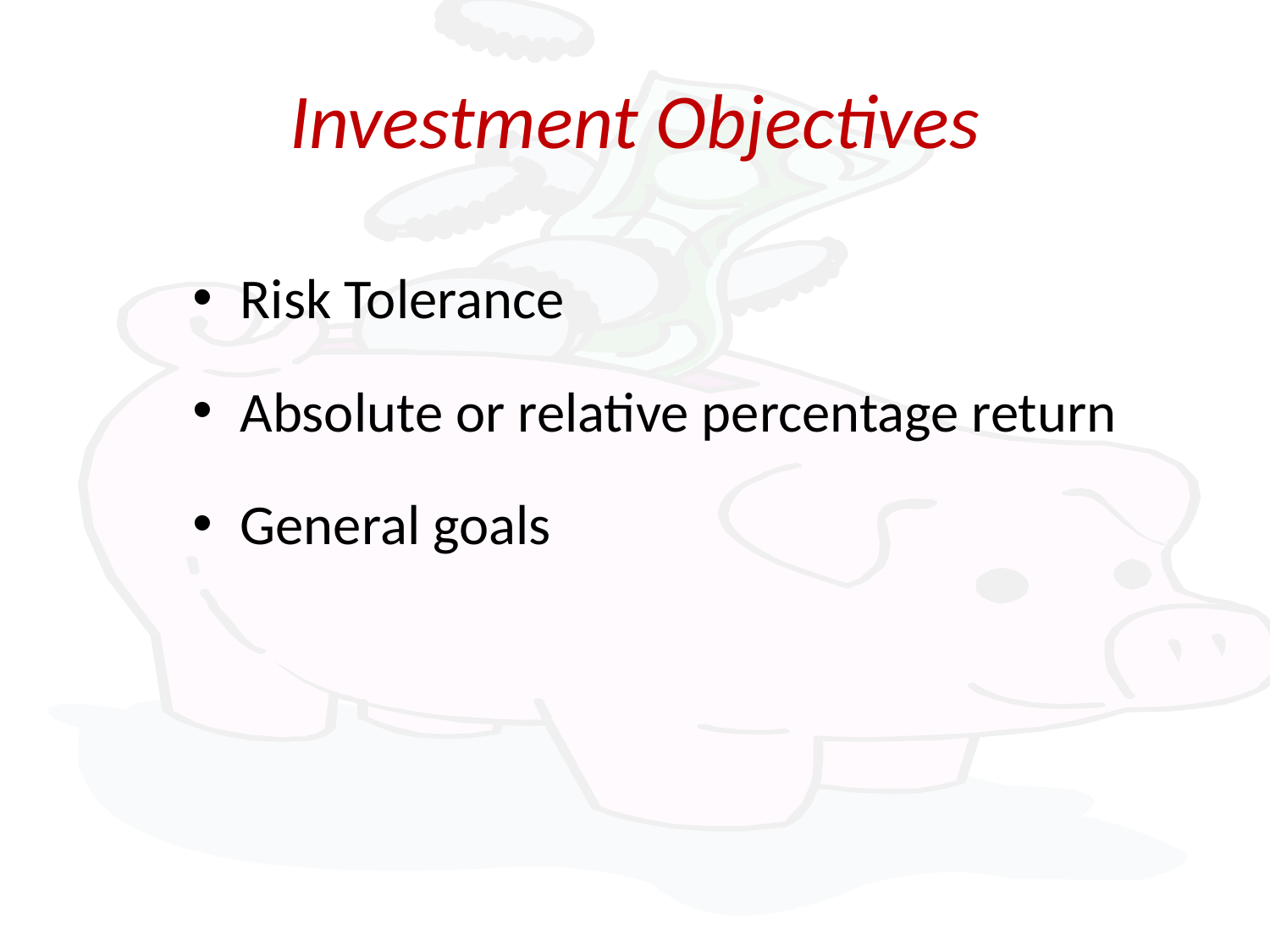

# Investment Objectives
Risk Tolerance
Absolute or relative percentage return
General goals